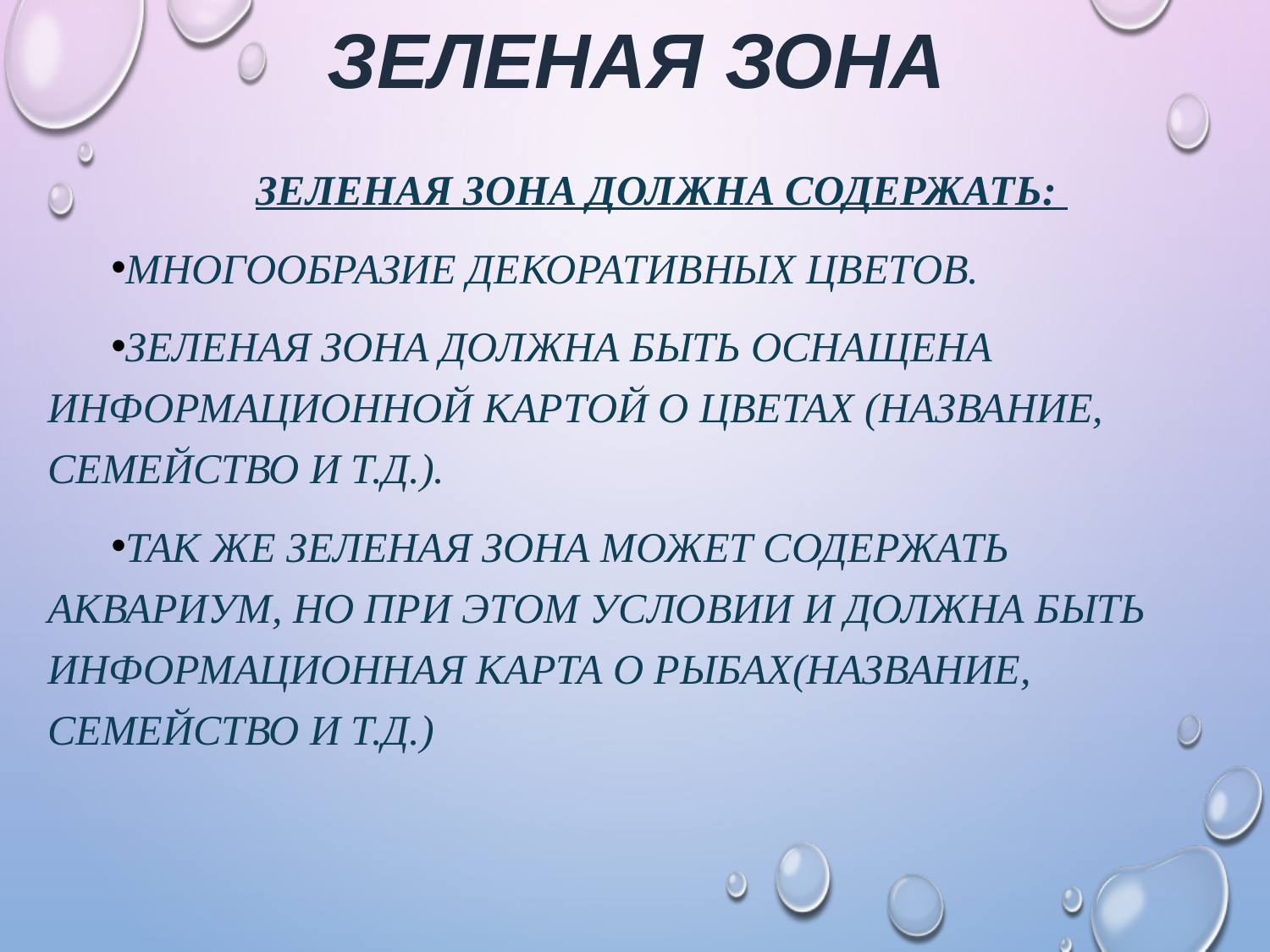

# Зеленая зона
Зеленая зона должна содержать:
многообразие декоративных цветов.
Зеленая зона должна быть оснащена информационной картой о цветах (название, семейство и т.д.).
Так же зеленая зона может содержать аквариум, но при этом условии и должна быть информационная карта о рыбах(название, семейство и т.д.)